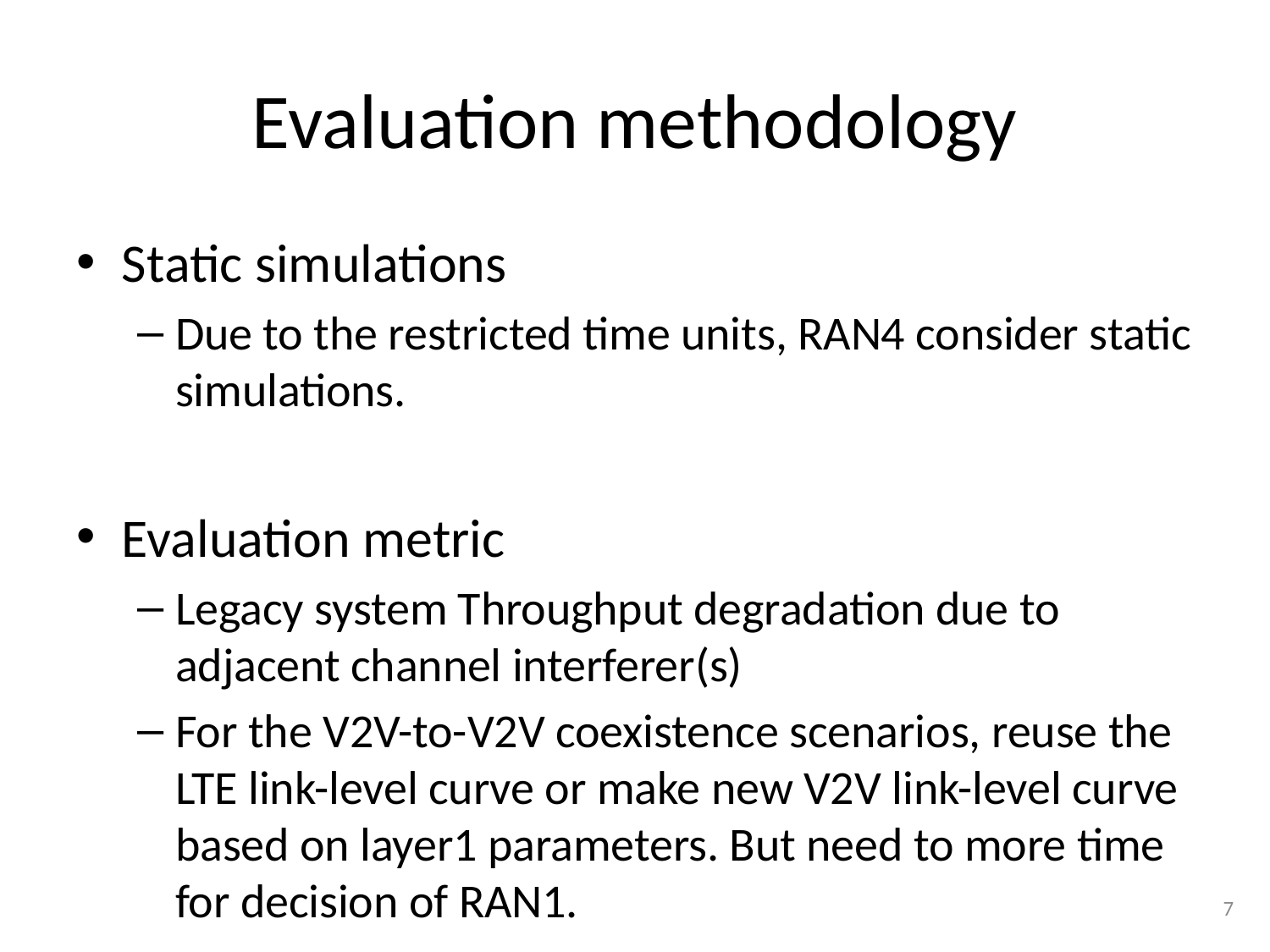

# Evaluation methodology
Static simulations
Due to the restricted time units, RAN4 consider static simulations.

Evaluation metric
Legacy system Throughput degradation due to adjacent channel interferer(s)
For the V2V-to-V2V coexistence scenarios, reuse the LTE link-level curve or make new V2V link-level curve based on layer1 parameters. But need to more time for decision of RAN1.

7